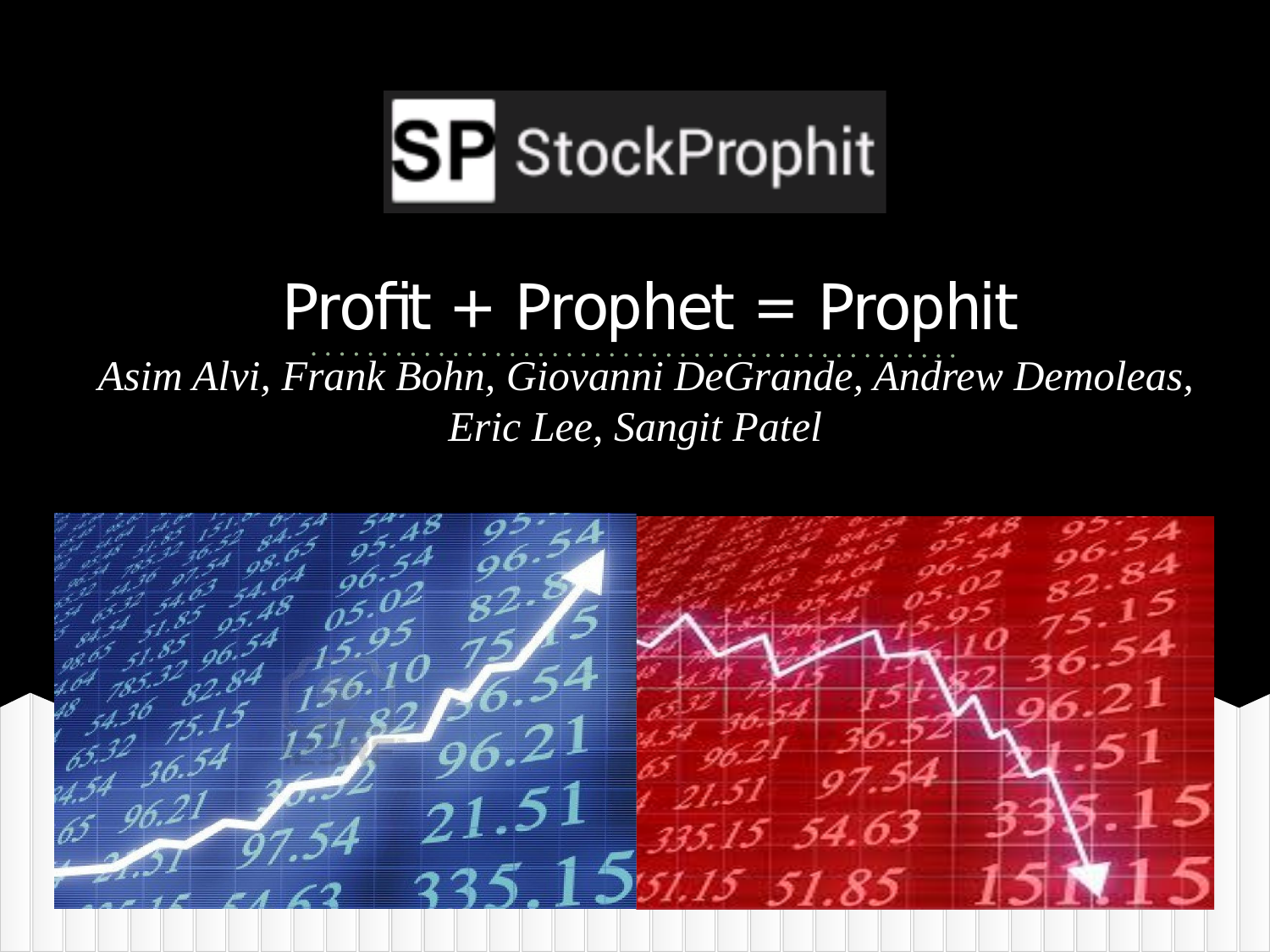

# Profit + Prophet = Prophit
Asim Alvi, Frank Bohn, Giovanni DeGrande, Andrew Demoleas, Eric Lee, Sangit Patel